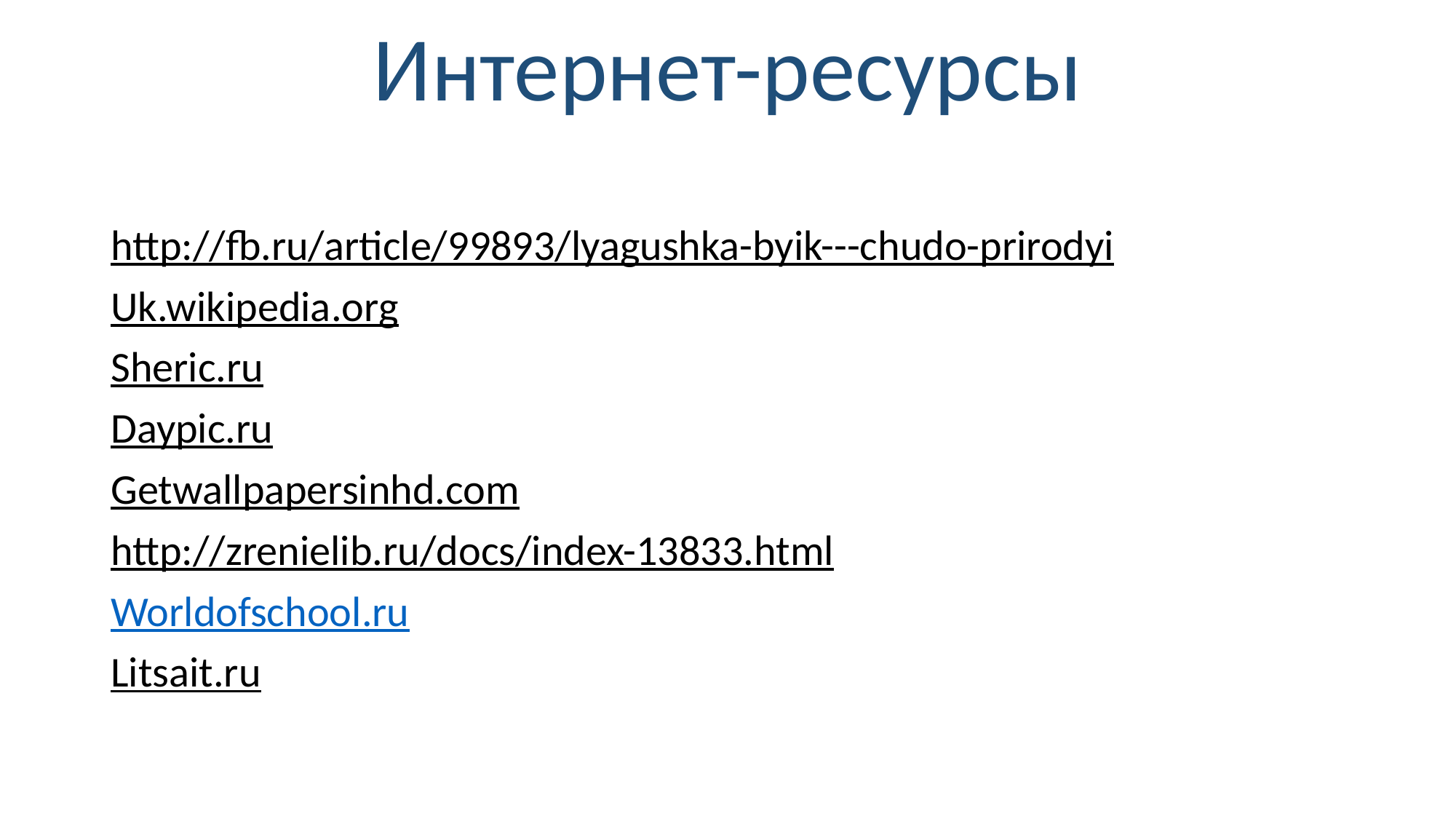

# Интернет-ресурсы
http://fb.ru/article/99893/lyagushka-byik---chudo-prirodyi
Uk.wikipedia.org
Sheric.ru
Daypic.ru
Getwallpapersinhd.com
http://zrenielib.ru/docs/index-13833.html
Worldofschool.ru
Litsait.ru